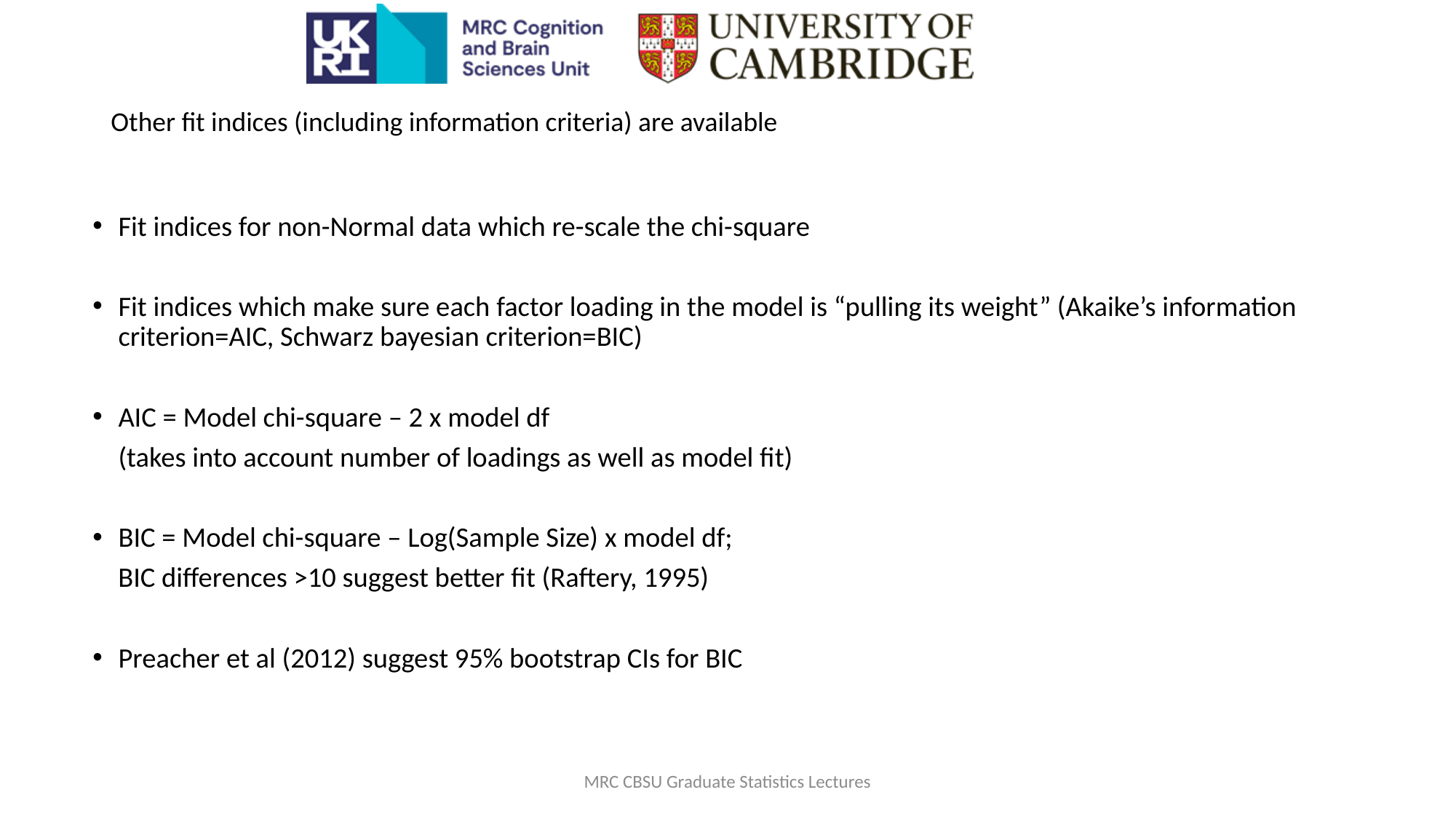

# Other fit indices (including information criteria) are available

Fit indices for non-Normal data which re-scale the chi-square

Fit indices which make sure each factor loading in the model is “pulling its weight” (Akaike’s information criterion=AIC, Schwarz bayesian criterion=BIC)

AIC = Model chi-square – 2 x model df
	(takes into account number of loadings as well as model fit)

BIC = Model chi-square – Log(Sample Size) x model df;
    BIC differences >10 suggest better fit (Raftery, 1995)

Preacher et al (2012) suggest 95% bootstrap CIs for BIC

MRC CBSU Graduate Statistics Lectures